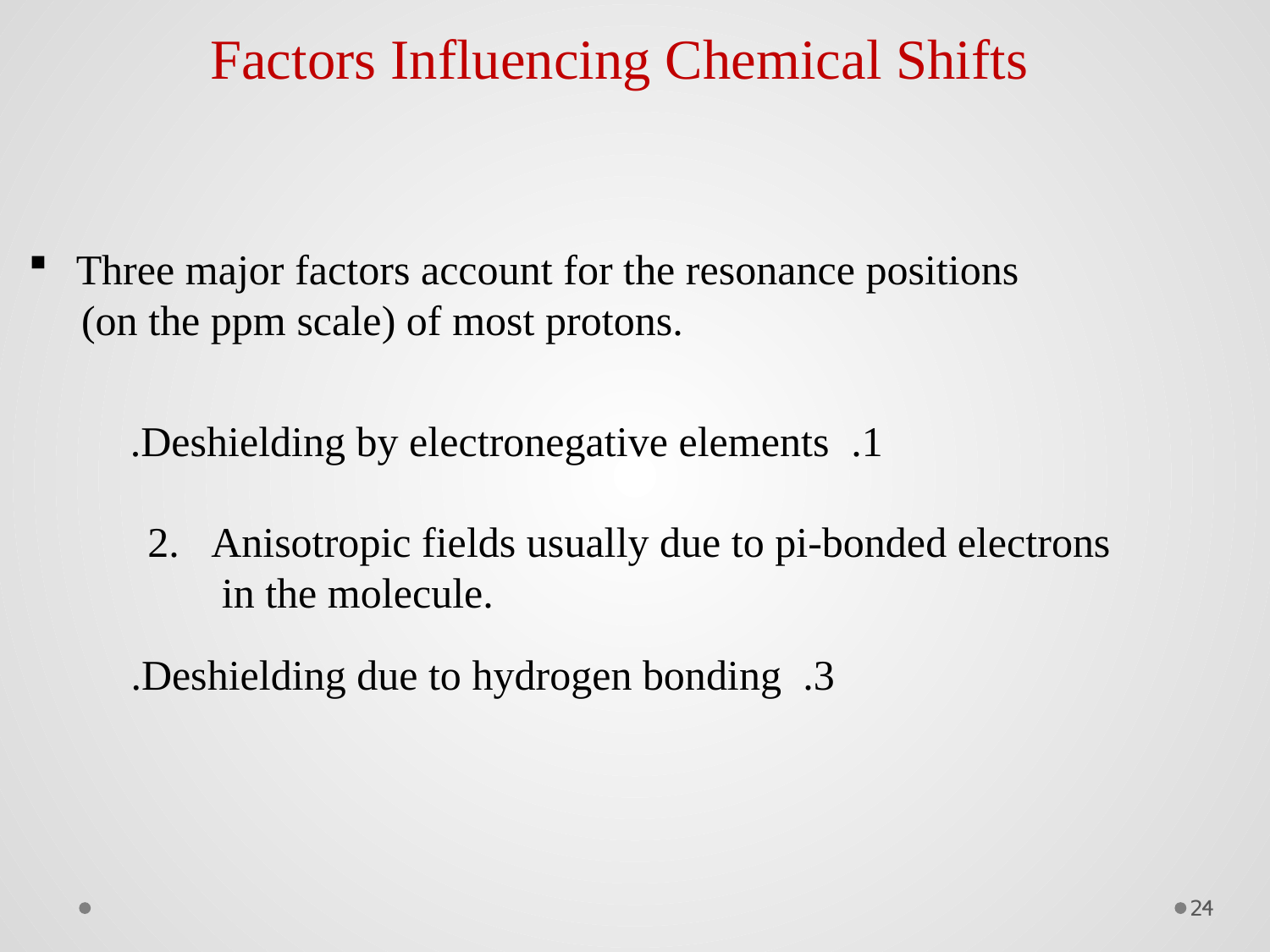

Factors Influencing Chemical Shifts
Three major factors account for the resonance positions
     (on the ppm scale) of most protons.
1.  Deshielding by electronegative elements.
Anisotropic fields usually due to pi-bonded electrons
       in the molecule.
3.  Deshielding due to hydrogen bonding.
24